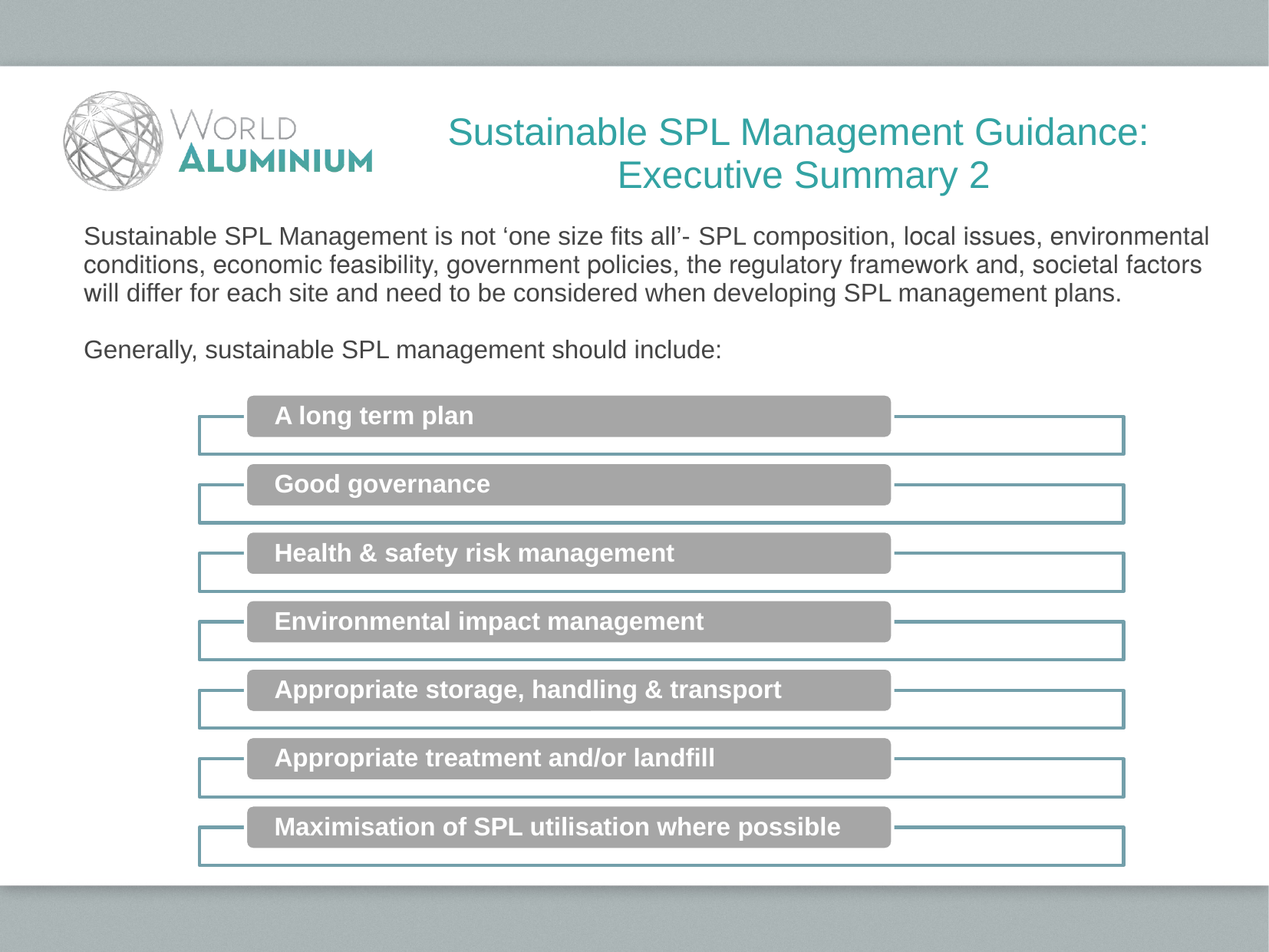

Sustainable SPL Management Guidance:
Executive Summary 2
Sustainable SPL Management is not ‘one size fits all’- SPL composition, local issues, environmental conditions, economic feasibility, government policies, the regulatory framework and, societal factors will differ for each site and need to be considered when developing SPL management plans.

Generally, sustainable SPL management should include:
A long term plan
Good governance
Health & safety risk management
Environmental impact management
Appropriate storage, handling & transport
Appropriate treatment and/or landfill
Maximisation of SPL utilisation where possible